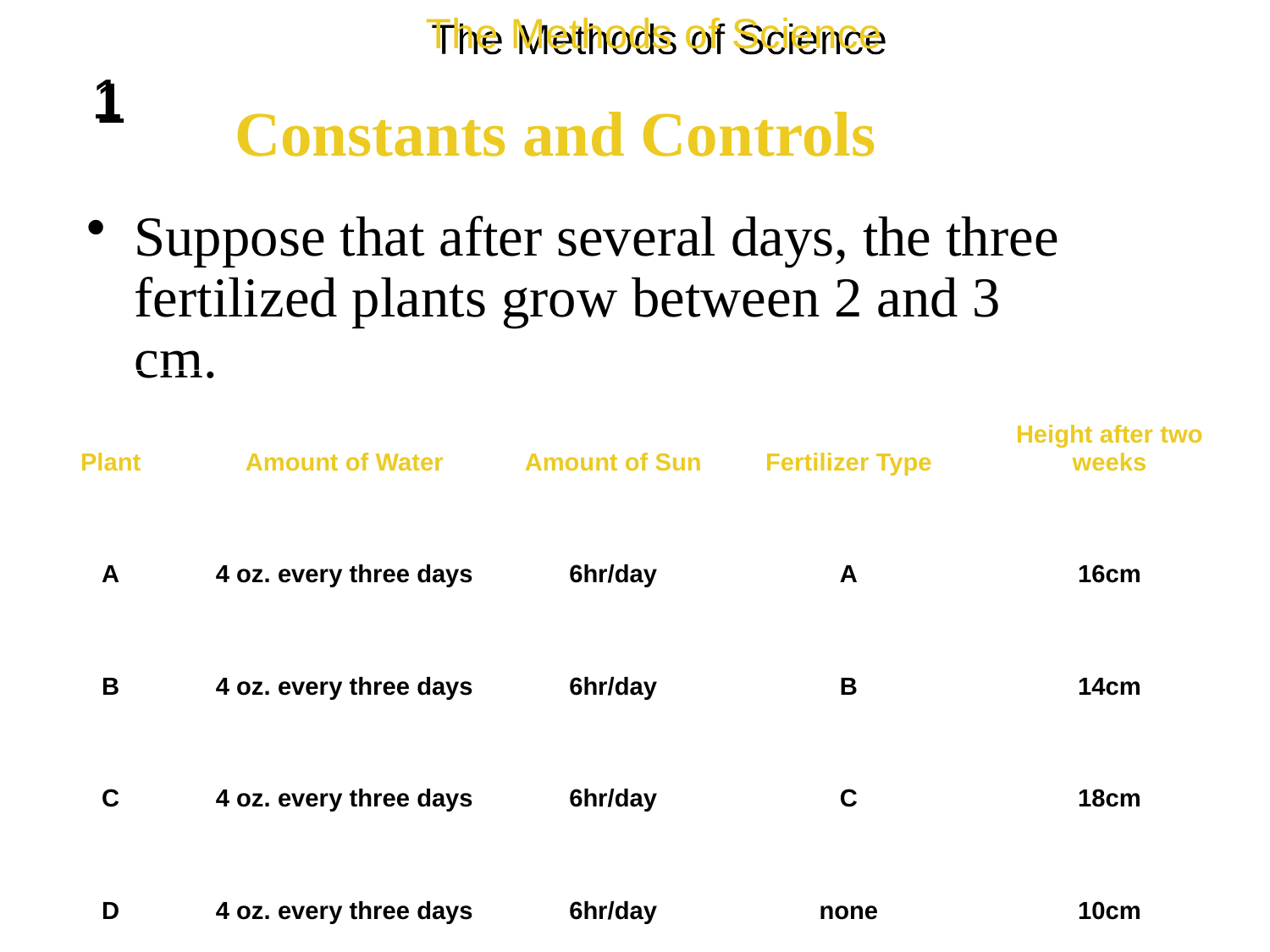

The Methods of Science
1
Constants and Controls
Suppose that after several days, the three fertilized plants grow between 2 and 3 cm.
| Plant | Amount of Water | Amount of Sun | Fertilizer Type | Height after two weeks |
| --- | --- | --- | --- | --- |
| A | 4 oz. every three days | 6hr/day | A | 16cm |
| B | 4 oz. every three days | 6hr/day | B | 14cm |
| C | 4 oz. every three days | 6hr/day | C | 18cm |
| D | 4 oz. every three days | 6hr/day | none | 10cm |